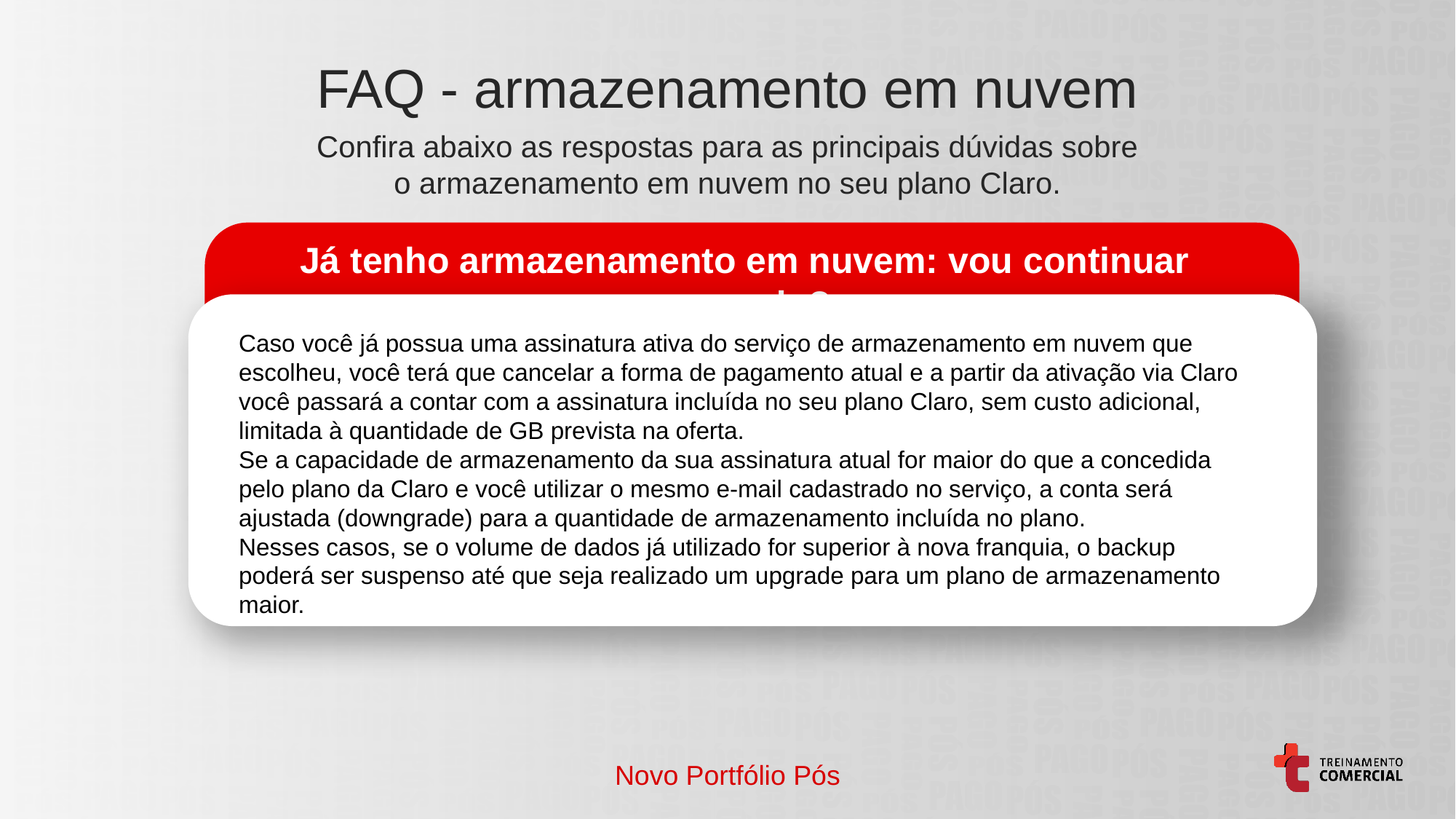

FAQ - armazenamento em nuvem
Confira abaixo as respostas para as principais dúvidas sobre
o armazenamento em nuvem no seu plano Claro.

Já tenho armazenamento em nuvem: vou continuar pagando?

Caso você já possua uma assinatura ativa do serviço de armazenamento em nuvem que escolheu, você terá que cancelar a forma de pagamento atual e a partir da ativação via Claro você passará a contar com a assinatura incluída no seu plano Claro, sem custo adicional, limitada à quantidade de GB prevista na oferta.
Se a capacidade de armazenamento da sua assinatura atual for maior do que a concedida pelo plano da Claro e você utilizar o mesmo e-mail cadastrado no serviço, a conta será ajustada (downgrade) para a quantidade de armazenamento incluída no plano.
Nesses casos, se o volume de dados já utilizado for superior à nova franquia, o backup poderá ser suspenso até que seja realizado um upgrade para um plano de armazenamento maior.